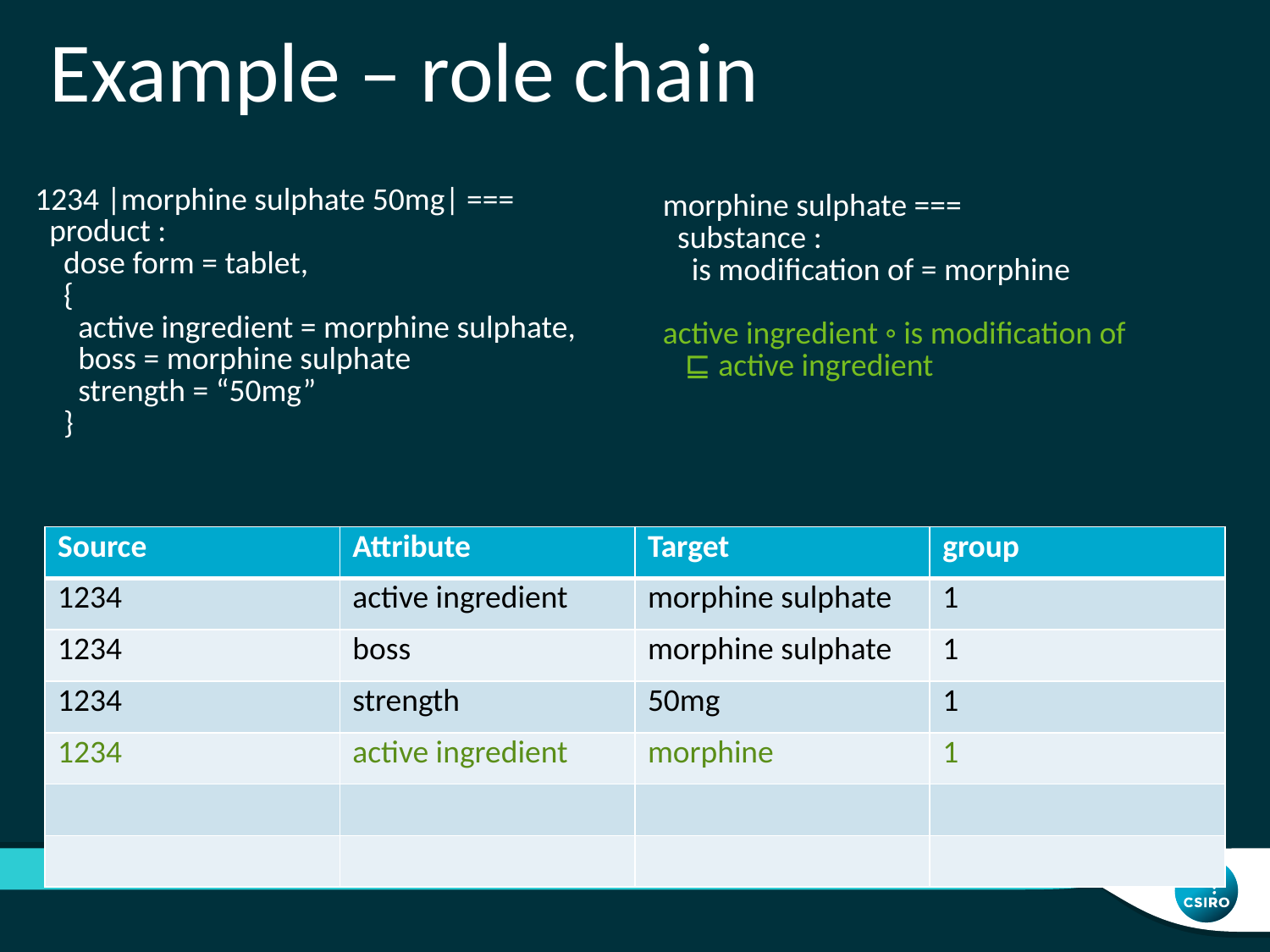

# Example – role chain
1234 |morphine sulphate 50mg| ===
  product :
    dose form = tablet,
    {
      active ingredient = morphine sulphate,
      boss = morphine sulphate
      strength = “50mg”
    }

morphine sulphate ===
  substance :
    is modification of = morphine

active ingredient ◦ is modification of
   ⊑ active ingredient

| Source | Attribute | Target | group |
| --- | --- | --- | --- |
| 1234 | active ingredient | morphine sulphate | 1 |
| 1234 | boss | morphine sulphate | 1 |
| 1234 | strength | 50mg | 1 |
| 1234 | active ingredient | morphine | 1 |
|  |  |  |  |
|  |  |  |  |